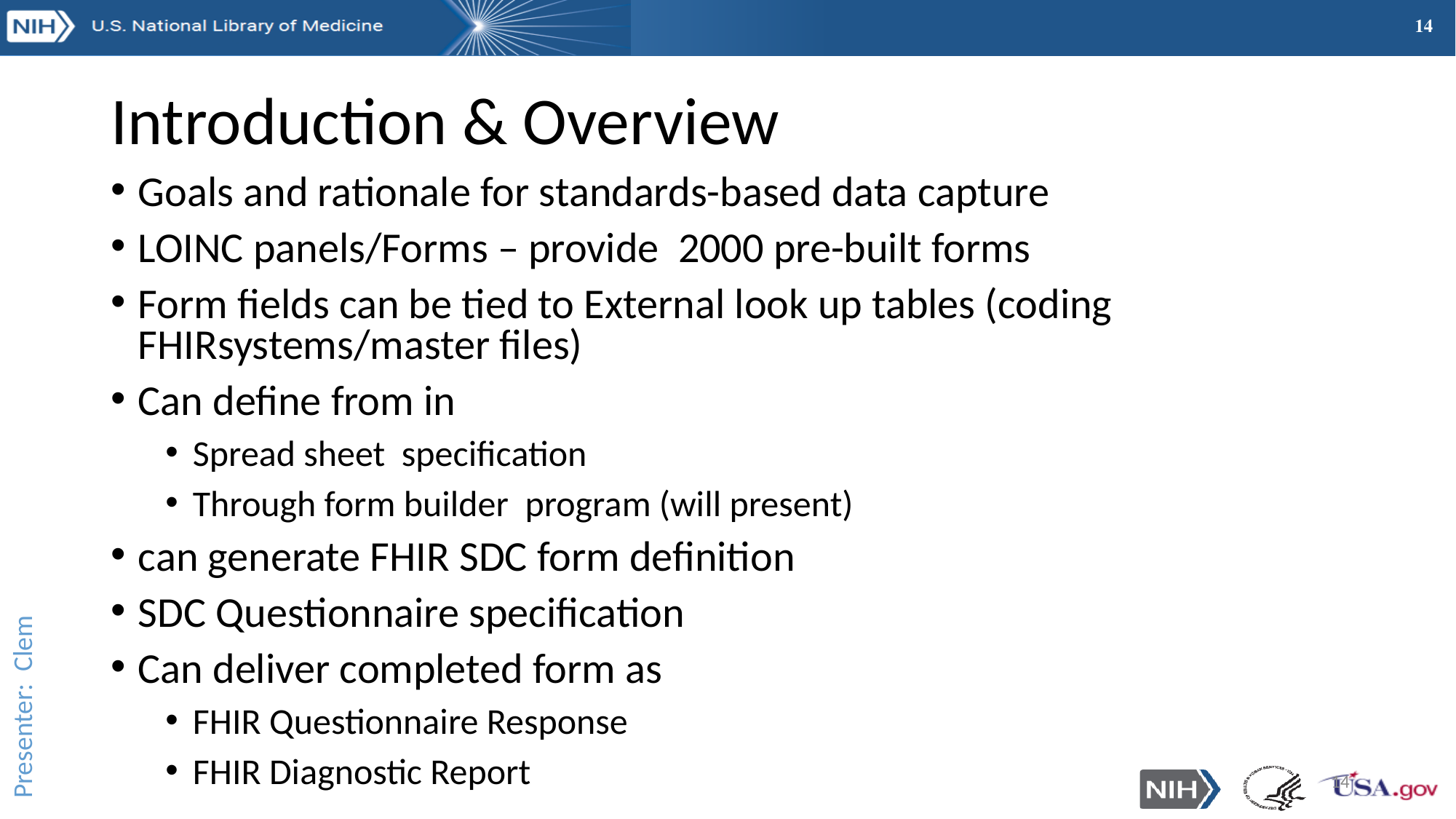

# Introduction & Overview
Goals and rationale for standards-based data capture
LOINC panels/Forms – provide  2000 pre-built forms
Form fields can be tied to External look up tables (coding FHIRsystems/master files)
Can define from in
Spread sheet  specification
Through form builder  program (will present)
can generate FHIR SDC form definition
SDC Questionnaire specification
Can deliver completed form as
FHIR Questionnaire Response
FHIR Diagnostic Report

Presenter:  Clem

14